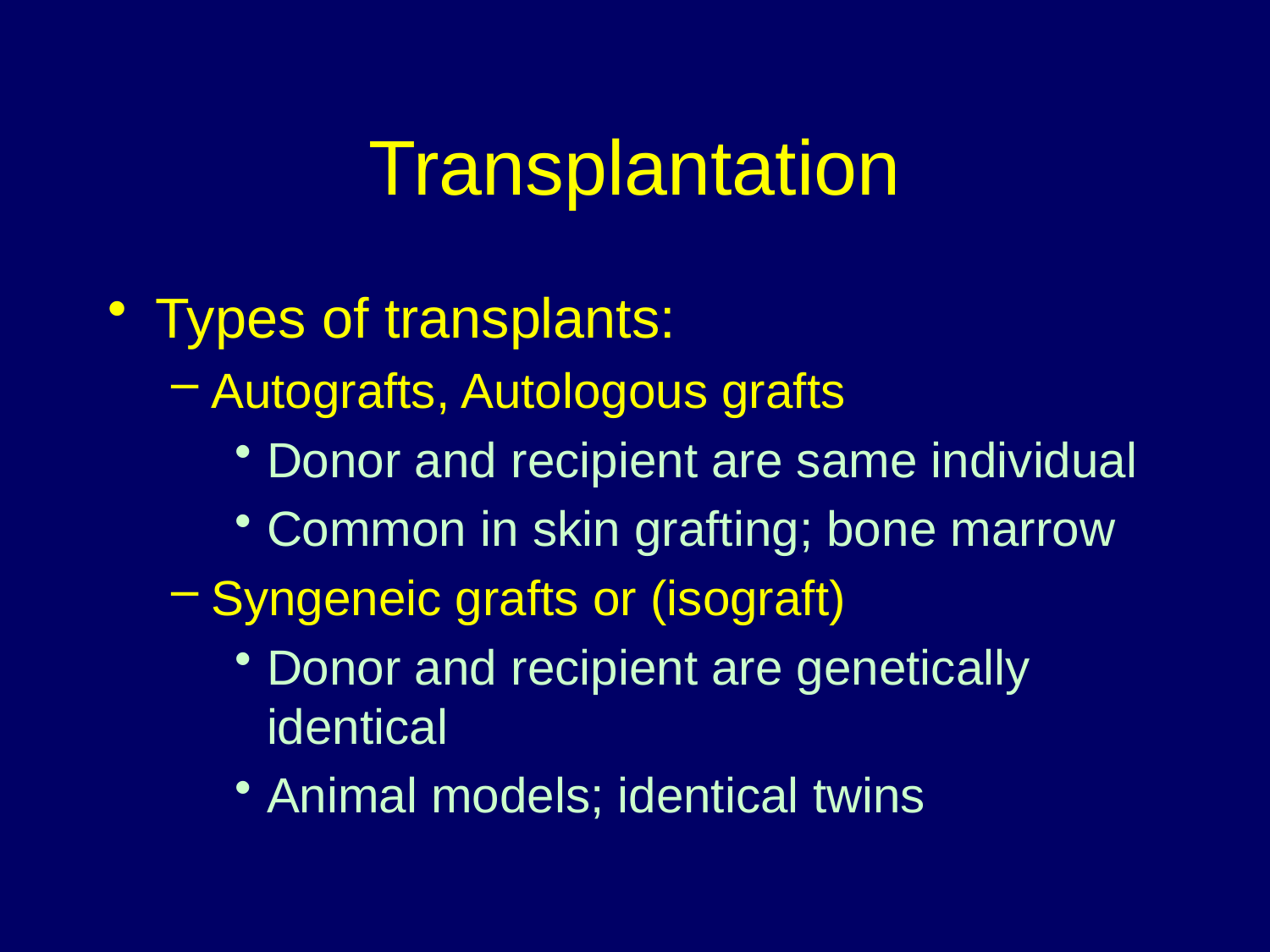

# Transplantation
Types of transplants:
Autografts, Autologous grafts
Donor and recipient are same individual
Common in skin grafting; bone marrow
Syngeneic grafts or (isograft)
Donor and recipient are genetically identical
Animal models; identical twins